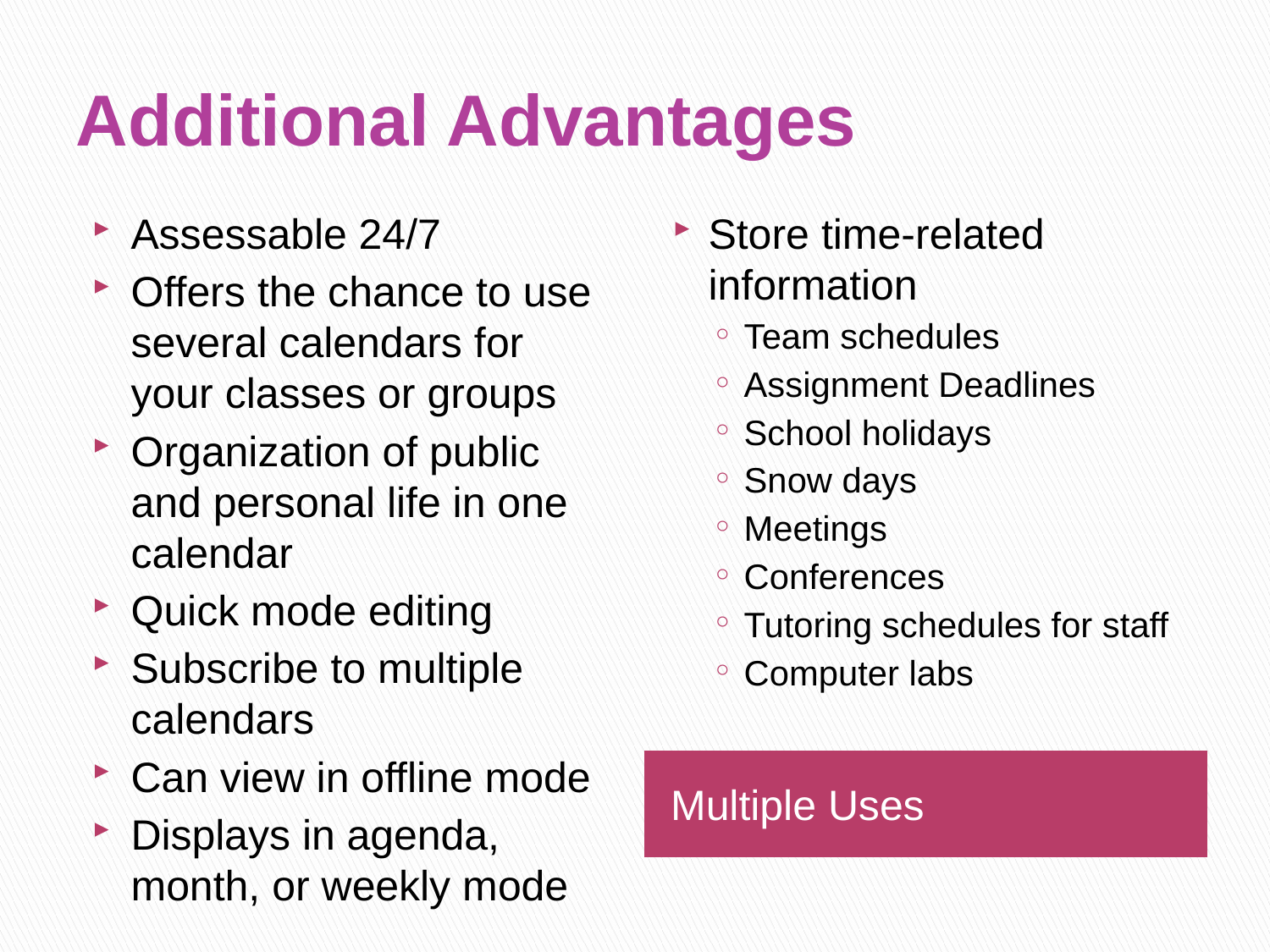

# Additional Advantages
Assessable 24/7
Offers the chance to use several calendars for your classes or groups
Organization of public and personal life in one calendar
Quick mode editing
Subscribe to multiple calendars
Can view in offline mode
Displays in agenda, month, or weekly mode
Store time-related information
Team schedules
Assignment Deadlines
School holidays
Snow days
Meetings
Conferences
Tutoring schedules for staff
Computer labs
Multiple Uses